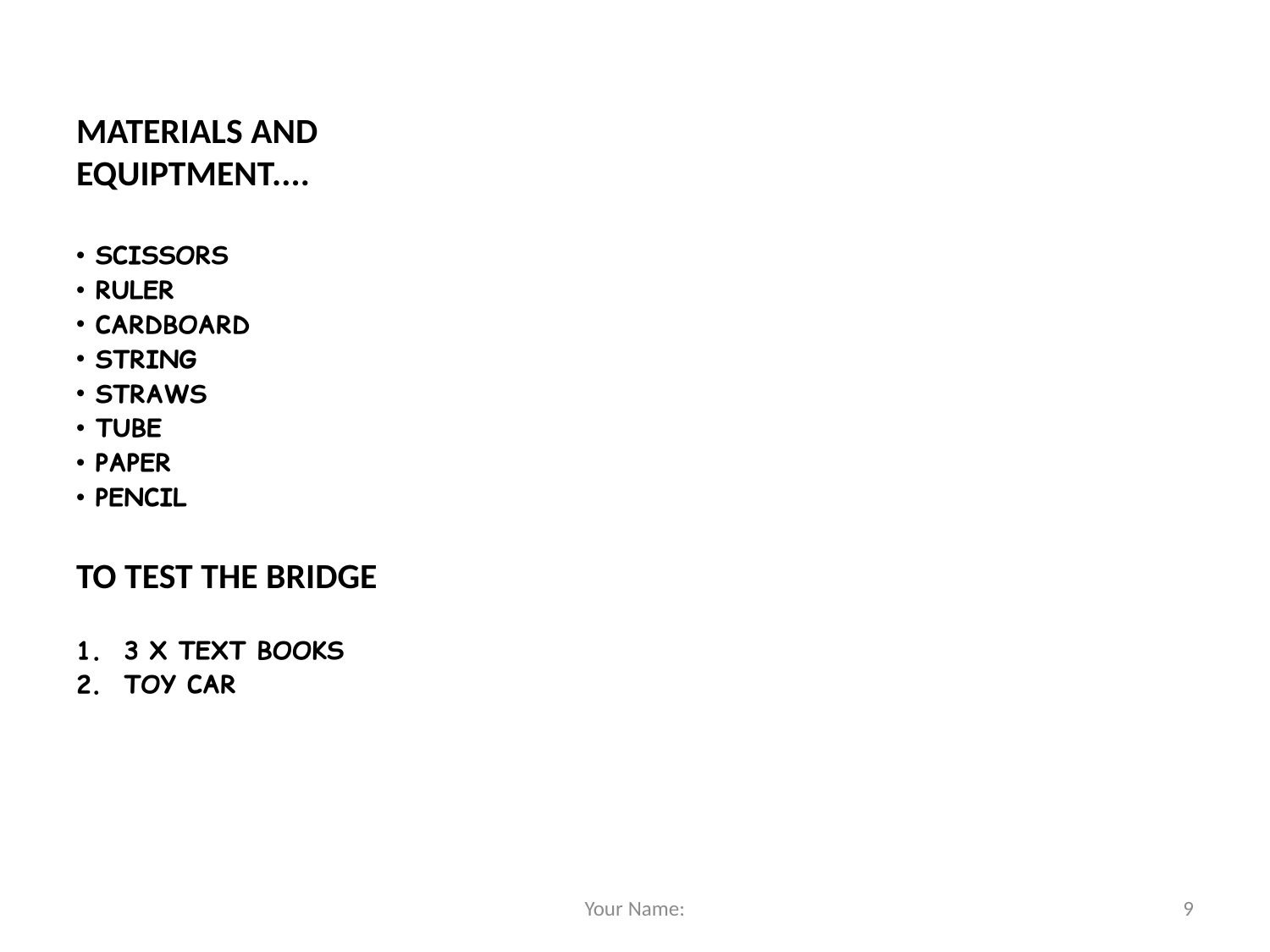

# MATERIALS AND EQUIPTMENT....

 SCISSORS
 RULER
 CARDBOARD
 STRING
 STRAWS
 TUBE
 PAPER
 PENCIL

TO TEST THE BRIDGE

3 X TEXT BOOKS
TOY CAR
Your Name:
9